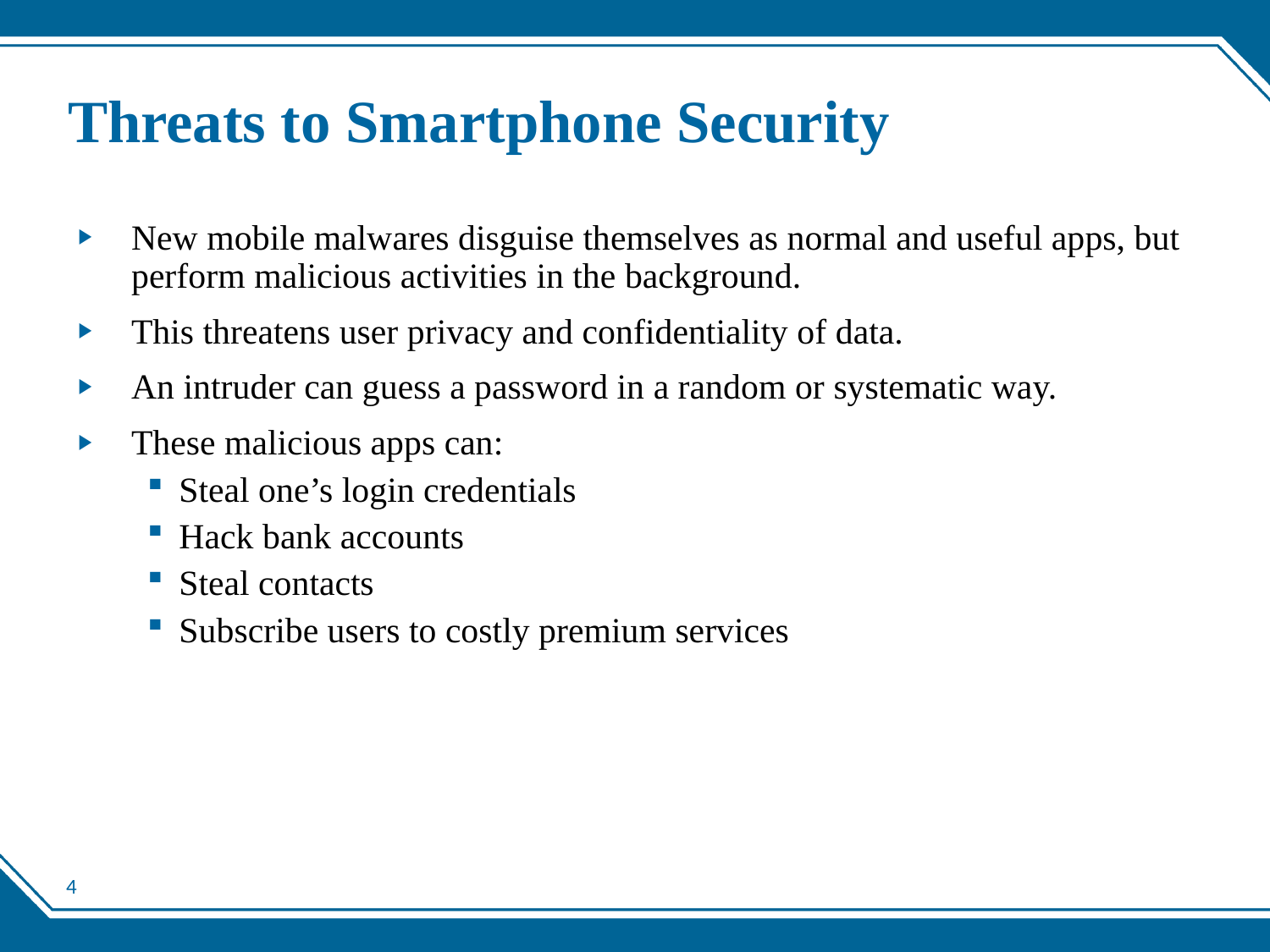

# Threats to Smartphone Security
New mobile malwares disguise themselves as normal and useful apps, but perform malicious activities in the background.
This threatens user privacy and confidentiality of data.
An intruder can guess a password in a random or systematic way.
These malicious apps can:
Steal one’s login credentials
Hack bank accounts
Steal contacts
Subscribe users to costly premium services